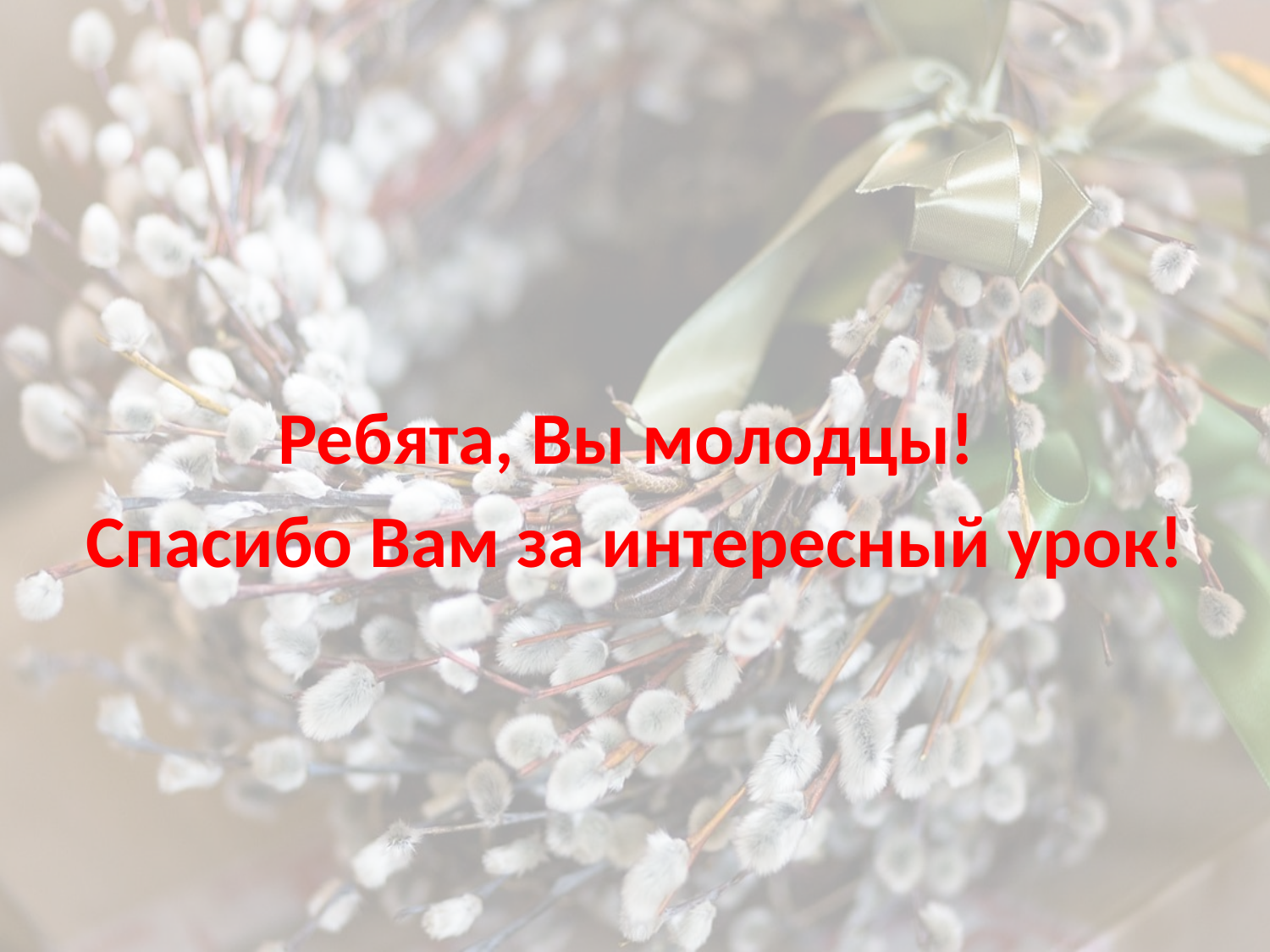

#

Ребята, Вы молодцы!
Спасибо Вам за интересный урок!